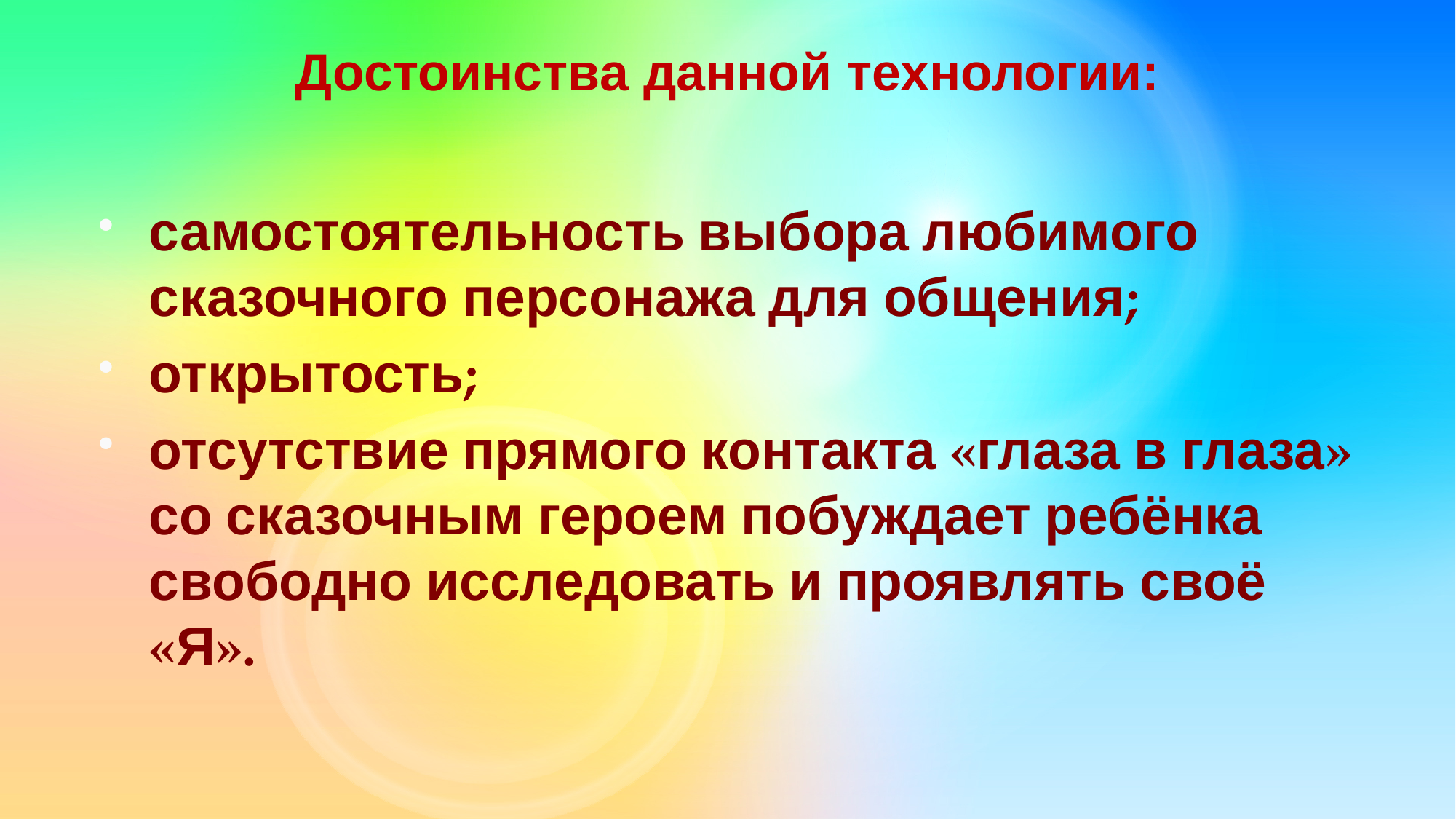

# Достоинства данной технологии:
самостоятельность выбора любимого сказочного персонажа для общения;
открытость;
отсутствие прямого контакта «глаза в глаза» со сказочным героем побуждает ребёнка свободно исследовать и проявлять своё «Я».